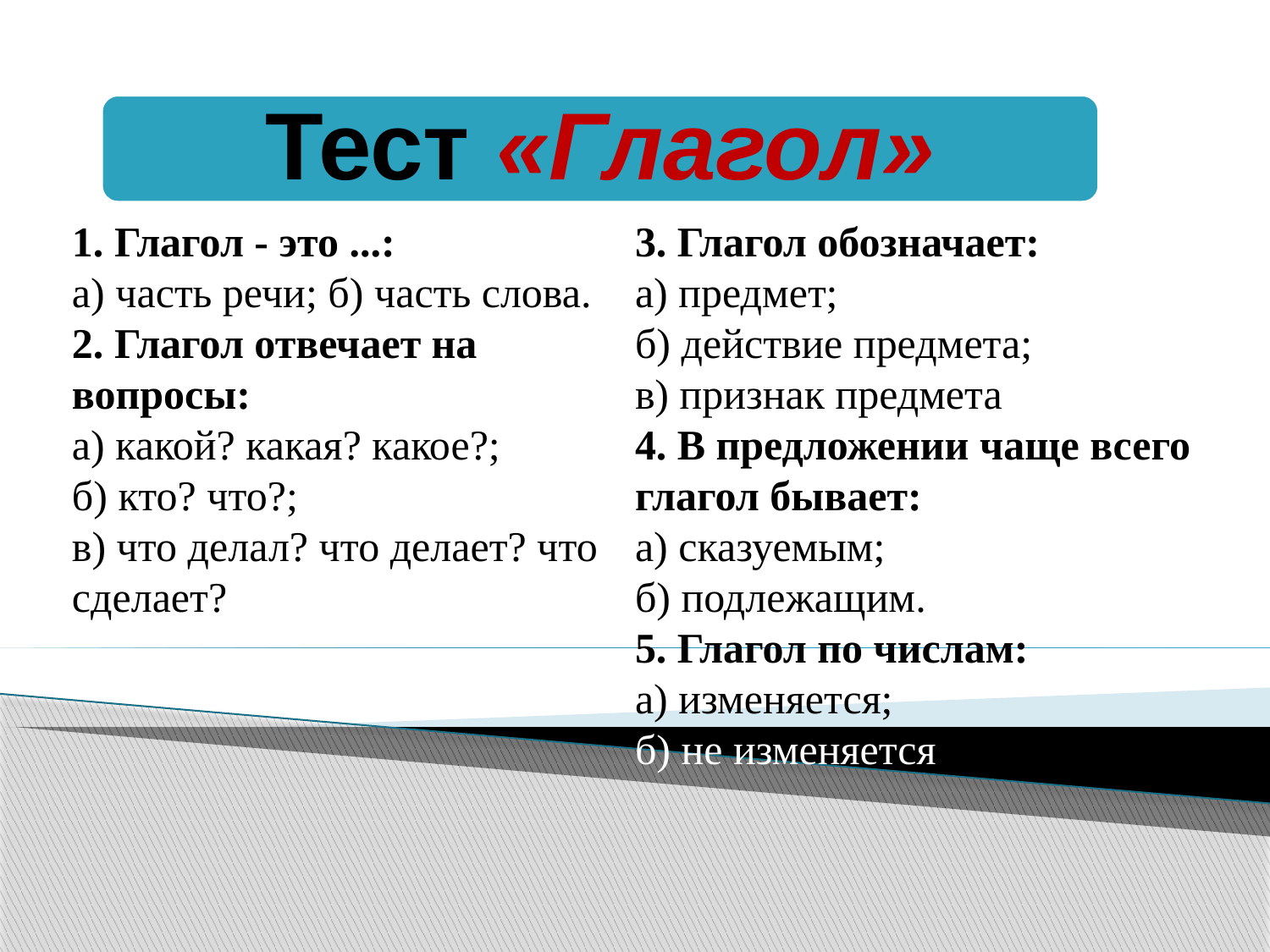

Тест «Глагол»

1. Глагол - это ...:
а) часть речи; б) часть слова.
2. Глагол отвечает на вопросы:
а) какой? какая? какое?;
б) кто? что?;
в) что делал? что делает? что сделает?

3. Глагол обозначает:
а) предмет;
б) действие предмета;
в) признак предмета
4. В предложении чаще всего глагол бывает:
а) сказуемым;
б) подлежащим.
5. Глагол по числам:
а) изменяется;
б) не изменяется.